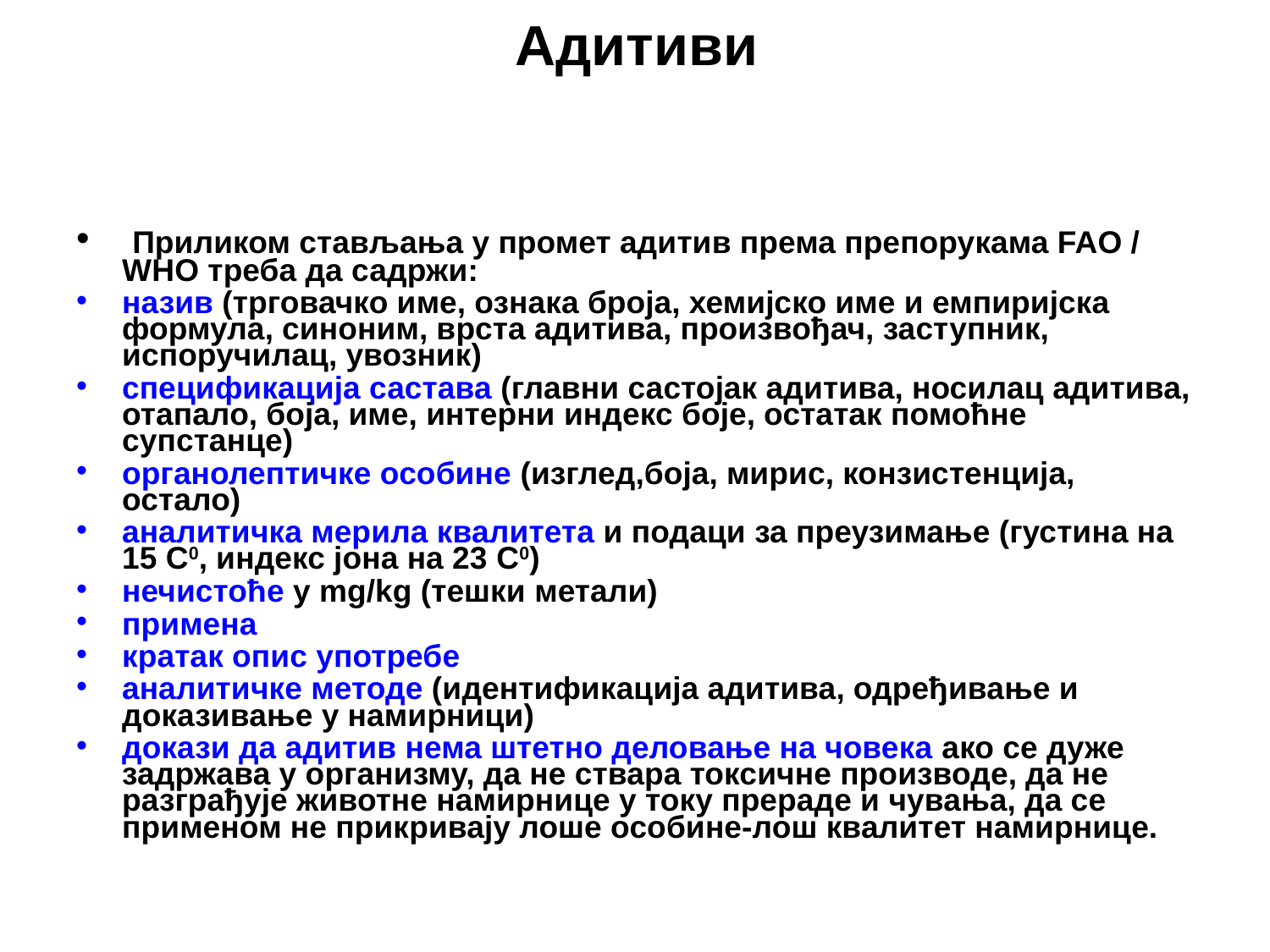

Адитиви
 Приликом стављања у промет адитив према препорукама FAO / WHO треба да садржи:
назив (трговачко име, ознака броја, хемијско име и емпиријска формула, синоним, врста адитива, произвођач, заступник, испоручилац, увозник)
спецификација састава (главни састојак адитива, носилац адитива, отапало, боја, име, интерни индекс боје, остатак помоћне супстанце)
органолептичке особине (изглед,боја, мирис, конзистенција, остало)
аналитичка мерила квалитета и подаци за преузимање (густина на 15 С0, индекс јона на 23 С0)
нечистоће у mg/kg (тешки метали)
примена
кратак опис употребе
аналитичке методе (идентификација адитива, одређивање и доказивање у намирници)
докази да адитив нема штетно деловање на човека ако се дуже задржава у организму, да не ствара токсичне производе, да не разграђује животне намирнице у току прераде и чувања, да се применом не прикривају лоше особине-лош квалитет намирнице.